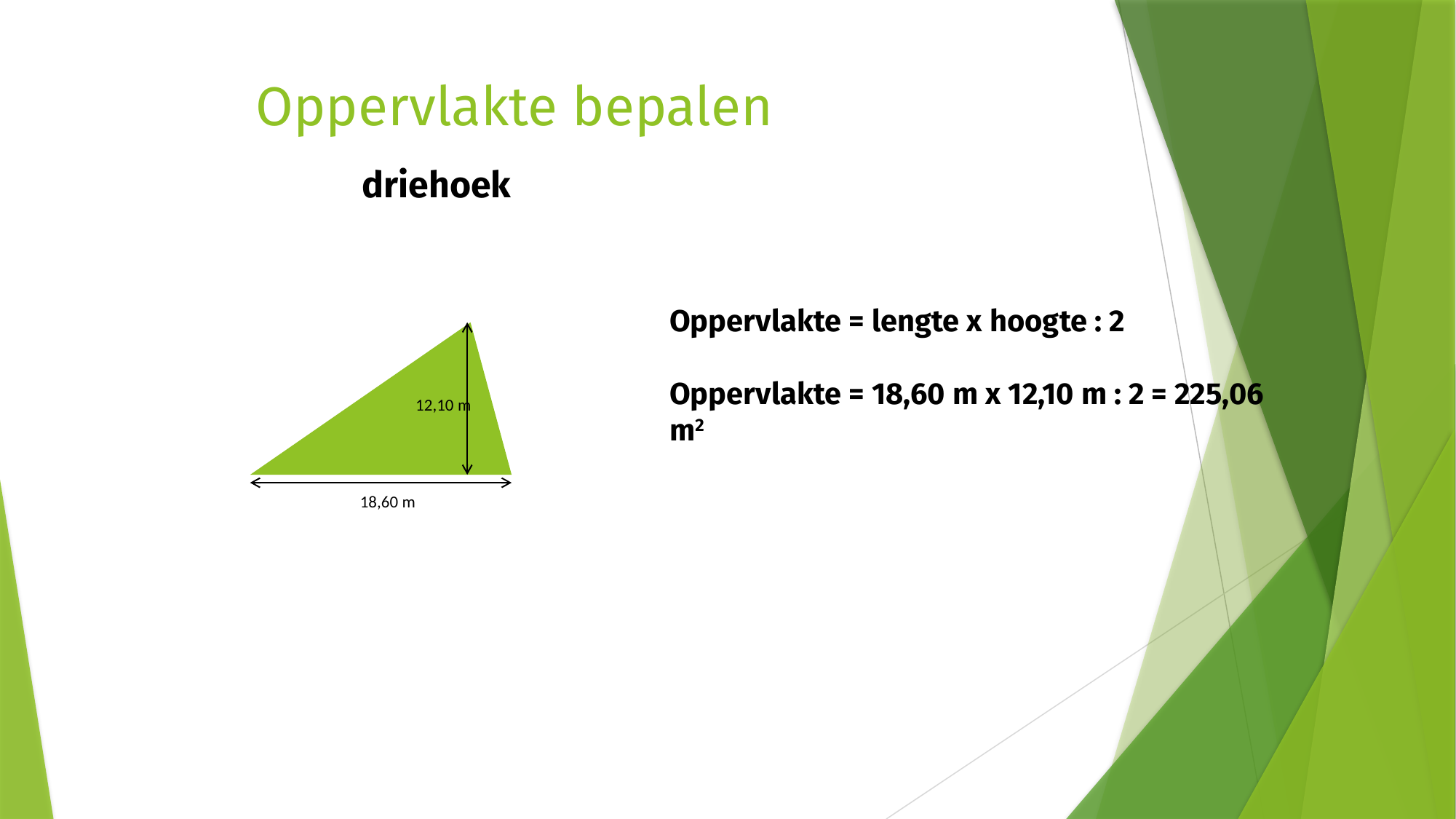

Oppervlakte bepalen
driehoek
Oppervlakte = lengte x hoogte : 2

Oppervlakte = 18,60 m x 12,10 m : 2 = 225,06 m2

12,10 m
18,60 m